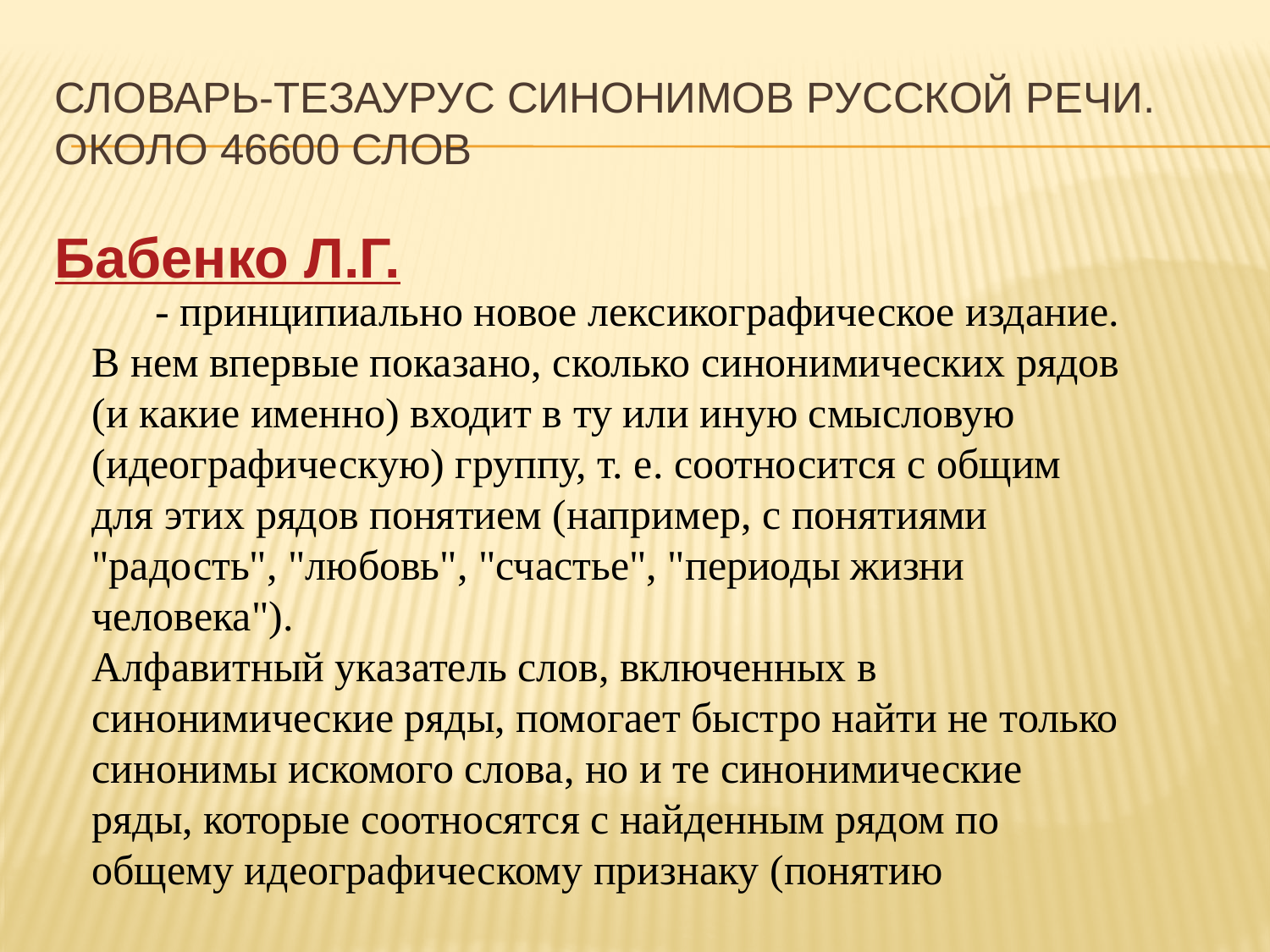

# Словарь-тезаурус синонимов русской речи. Около 46600 слов
Бабенко Л.Г.

- принципиально новое лексикографическое издание. В нем впервые показано, сколько синонимических рядов (и какие именно) входит в ту или иную смысловую (идеографическую) группу, т. е. соотносится с общим для этих рядов понятием (например, с понятиями "радость", "любовь", "счастье", "периоды жизни человека").
Алфавитный указатель слов, включенных в синонимические ряды, помогает быстро найти не только синонимы искомого слова, но и те синонимические ряды, которые соотносятся с найденным рядом по общему идеографическому признаку (понятию